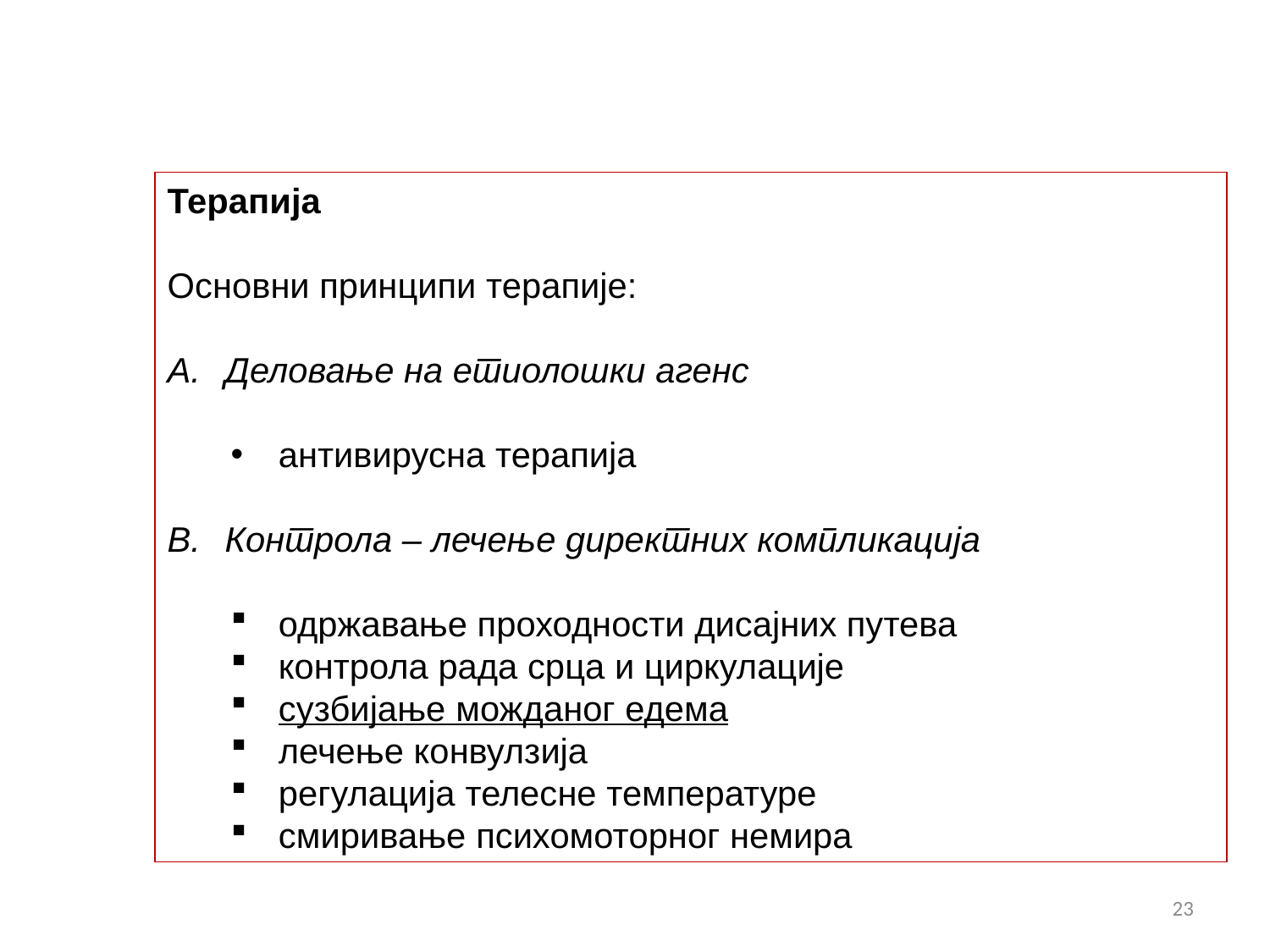

Терапија

Основни принципи терапије:

 Деловање на етиолошки агенс

антивирусна терапија

 Контрола – лечење директних компликација

одржавање проходности дисајних путева
контрола рада срца и циркулације
сузбијање можданог едема
лечење конвулзија
регулација телесне температуре
смиривање психомоторног немира
23